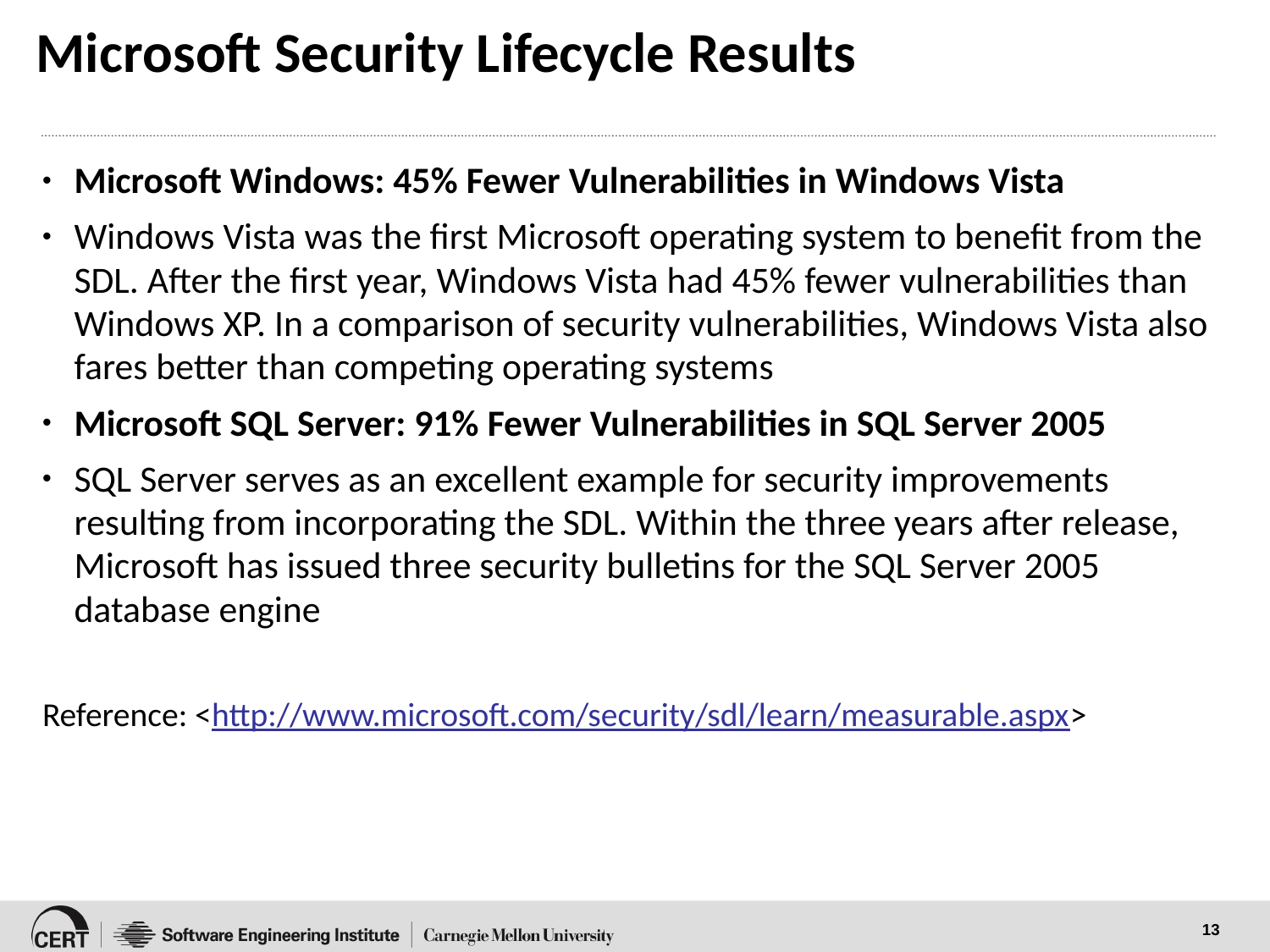

# Microsoft Security Lifecycle Results
Microsoft Windows: 45% Fewer Vulnerabilities in Windows Vista
Windows Vista was the first Microsoft operating system to benefit from the SDL. After the first year, Windows Vista had 45% fewer vulnerabilities than Windows XP. In a comparison of security vulnerabilities, Windows Vista also fares better than competing operating systems
Microsoft SQL Server: 91% Fewer Vulnerabilities in SQL Server 2005
SQL Server serves as an excellent example for security improvements resulting from incorporating the SDL. Within the three years after release, Microsoft has issued three security bulletins for the SQL Server 2005 database engine

Reference: <http://www.microsoft.com/security/sdl/learn/measurable.aspx>